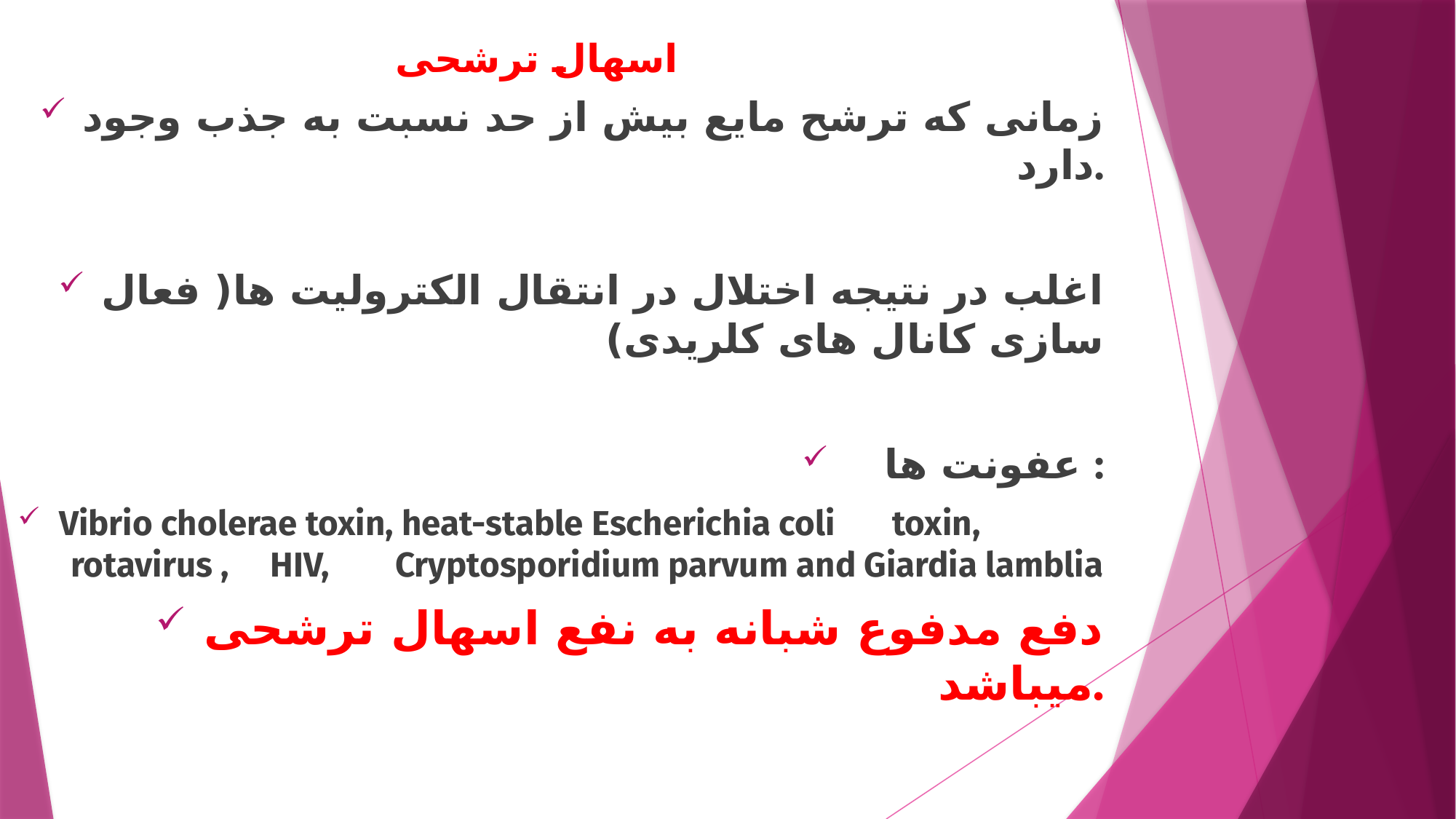

# اسهال ترشحی
زمانی که ترشح مایع بیش از حد نسبت به جذب وجود دارد.

اغلب در نتیجه اختلال در انتقال الکترولیت ها( فعال سازی کانال های کلریدی)

عفونت ها :
Vibrio cholerae toxin, heat-stable Escherichia coli       toxin,                rotavirus ,     HIV,        Cryptosporidium parvum and Giardia lamblia
دفع مدفوع شبانه به نفع اسهال ترشحی میباشد.